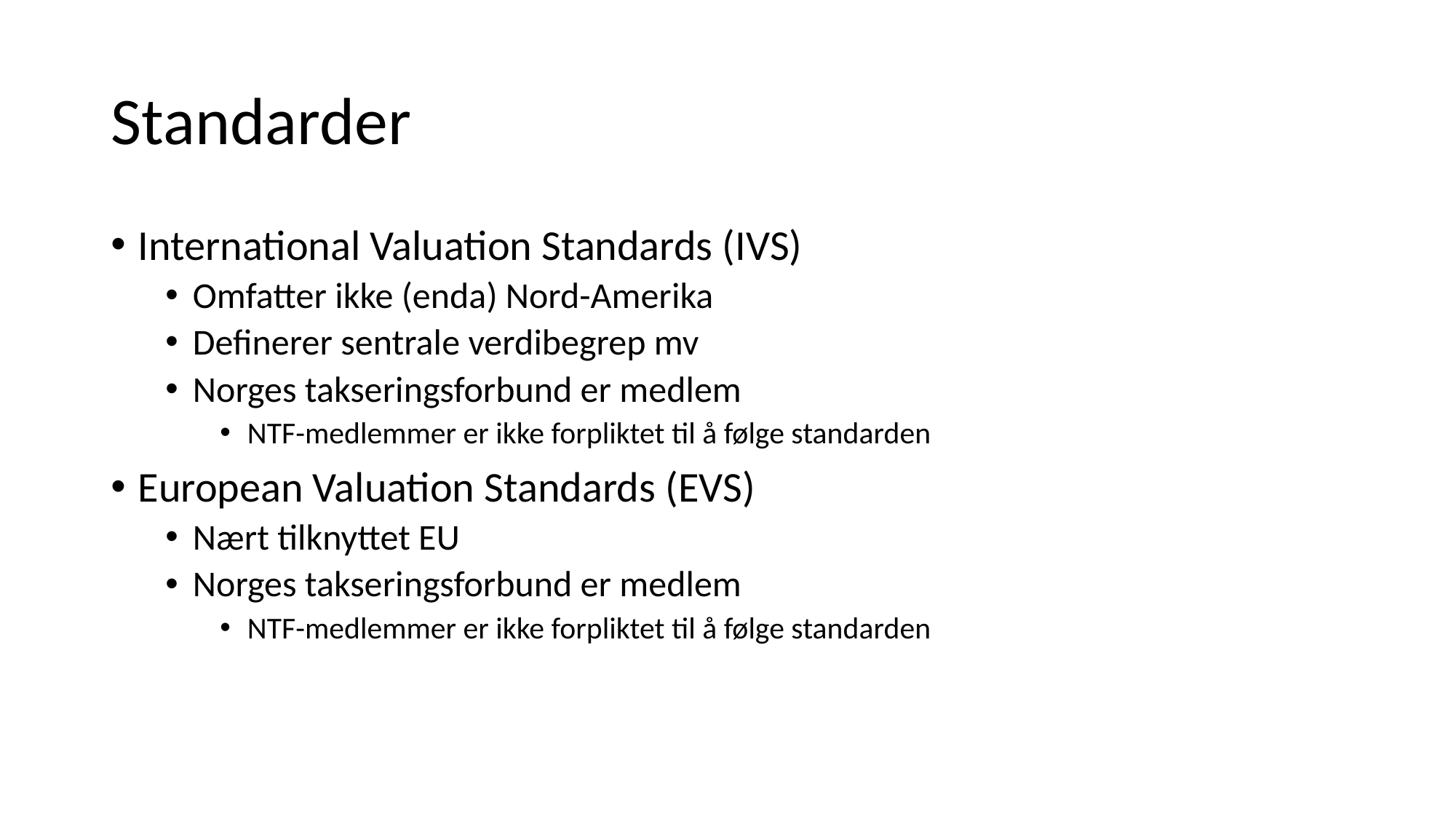

# Standarder
International Valuation Standards (IVS)
Omfatter ikke (enda) Nord-Amerika
Definerer sentrale verdibegrep mv
Norges takseringsforbund er medlem
NTF-medlemmer er ikke forpliktet til å følge standarden
European Valuation Standards (EVS)
Nært tilknyttet EU
Norges takseringsforbund er medlem
NTF-medlemmer er ikke forpliktet til å følge standarden